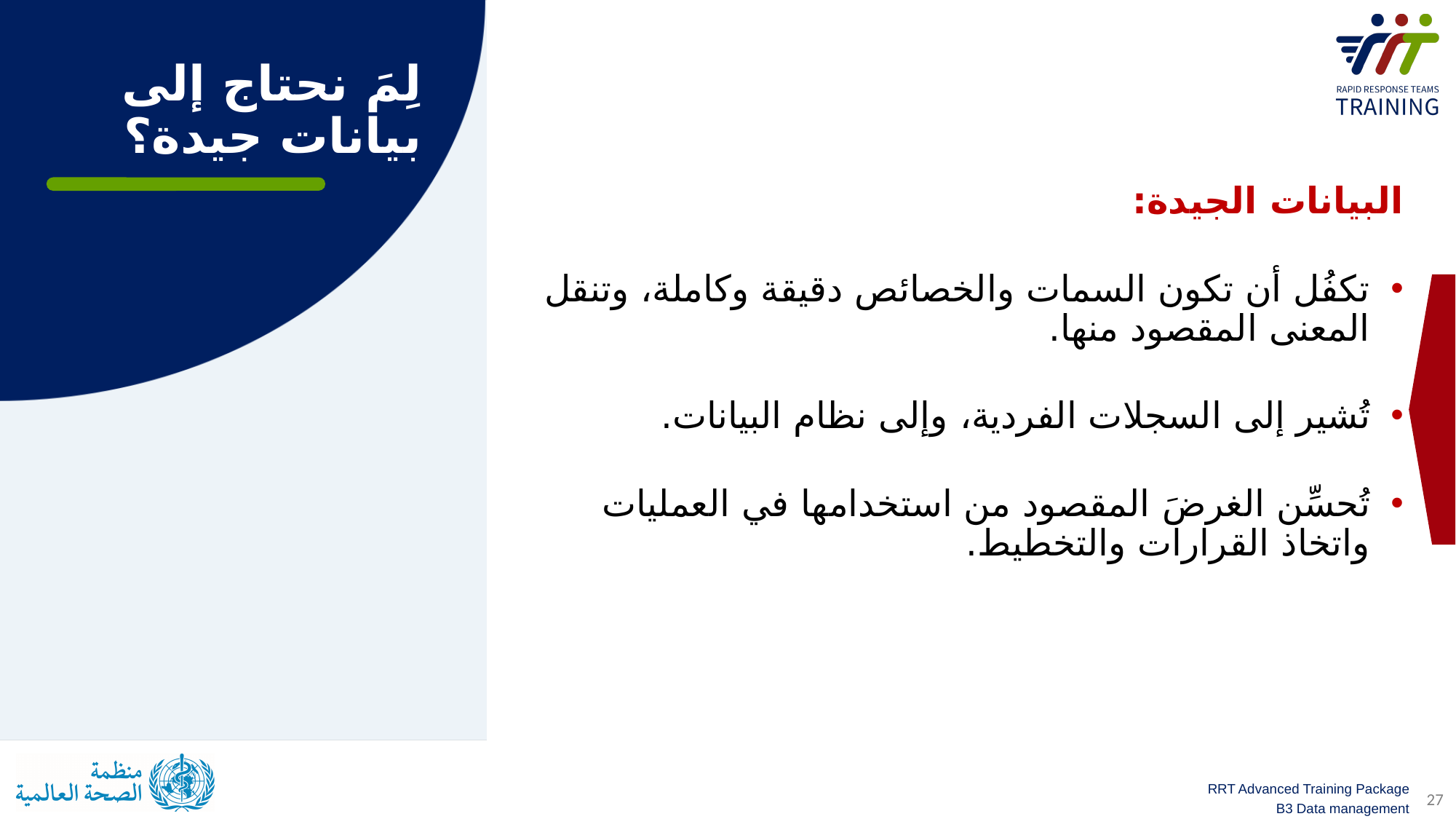

لِمَ نحتاج إلى بيانات جيدة؟
البيانات الجيدة:

تكفُل أن تكون السمات والخصائص دقيقة وكاملة، وتنقل المعنى المقصود منها.

تُشير إلى السجلات الفردية، وإلى نظام البيانات.

تُحسِّن الغرضَ المقصود من استخدامها في العمليات واتخاذ القرارات والتخطيط.